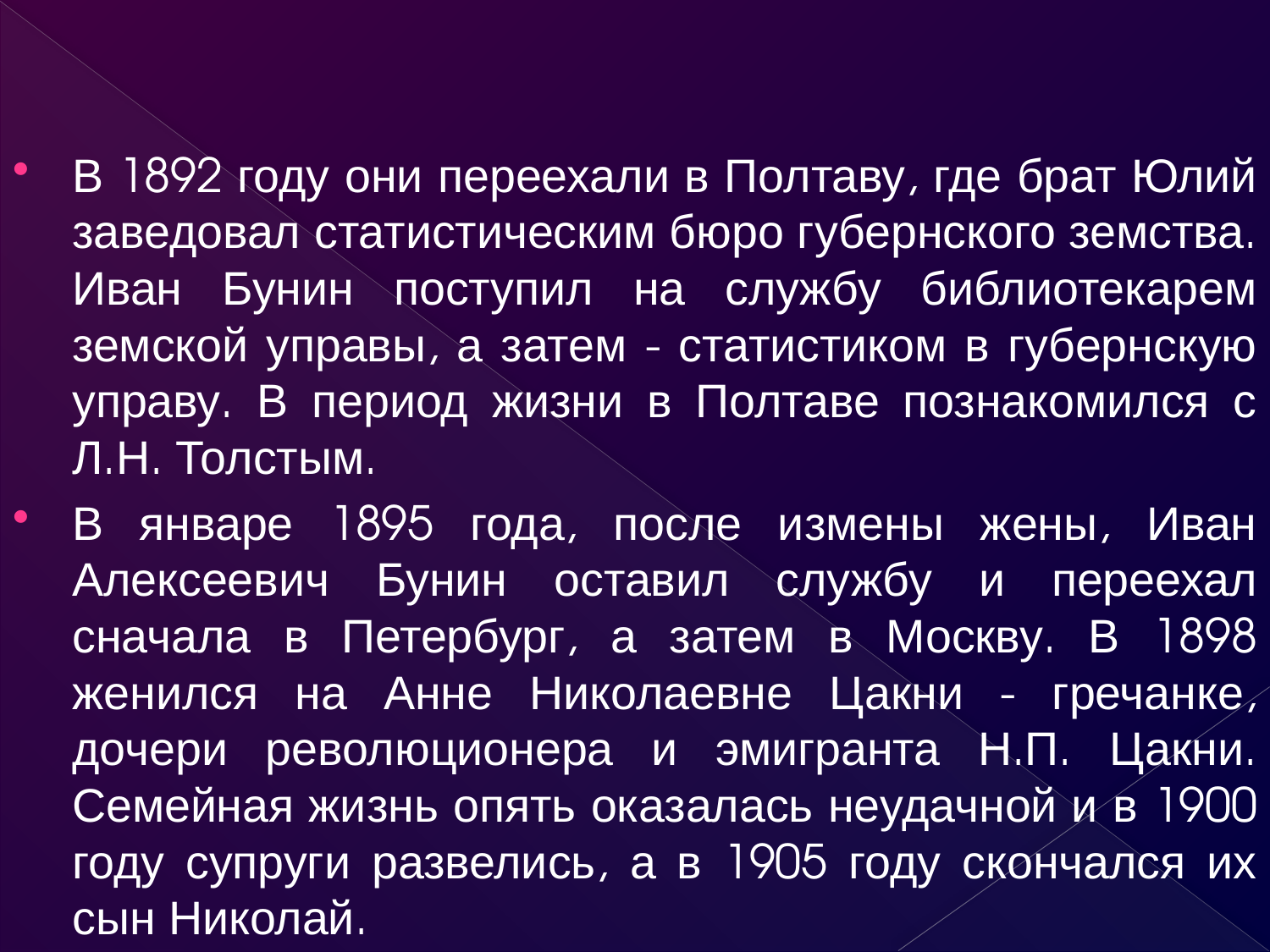

В 1892 году они переехали в Полтаву, где брат Юлий заведовал статистическим бюро губернского земства. Иван Бунин поступил на службу библиотекарем земской управы, а затем - статистиком в губернскую управу. В период жизни в Полтаве познакомился с Л.Н. Толстым.
В январе 1895 года, после измены жены, Иван Алексеевич Бунин оставил службу и переехал сначала в Петербург, а затем в Москву. В 1898 женился на Анне Николаевне Цакни - гречанке, дочери революционера и эмигранта Н.П. Цакни. Семейная жизнь опять оказалась неудачной и в 1900 году супруги развелись, а в 1905 году скончался их сын Николай.